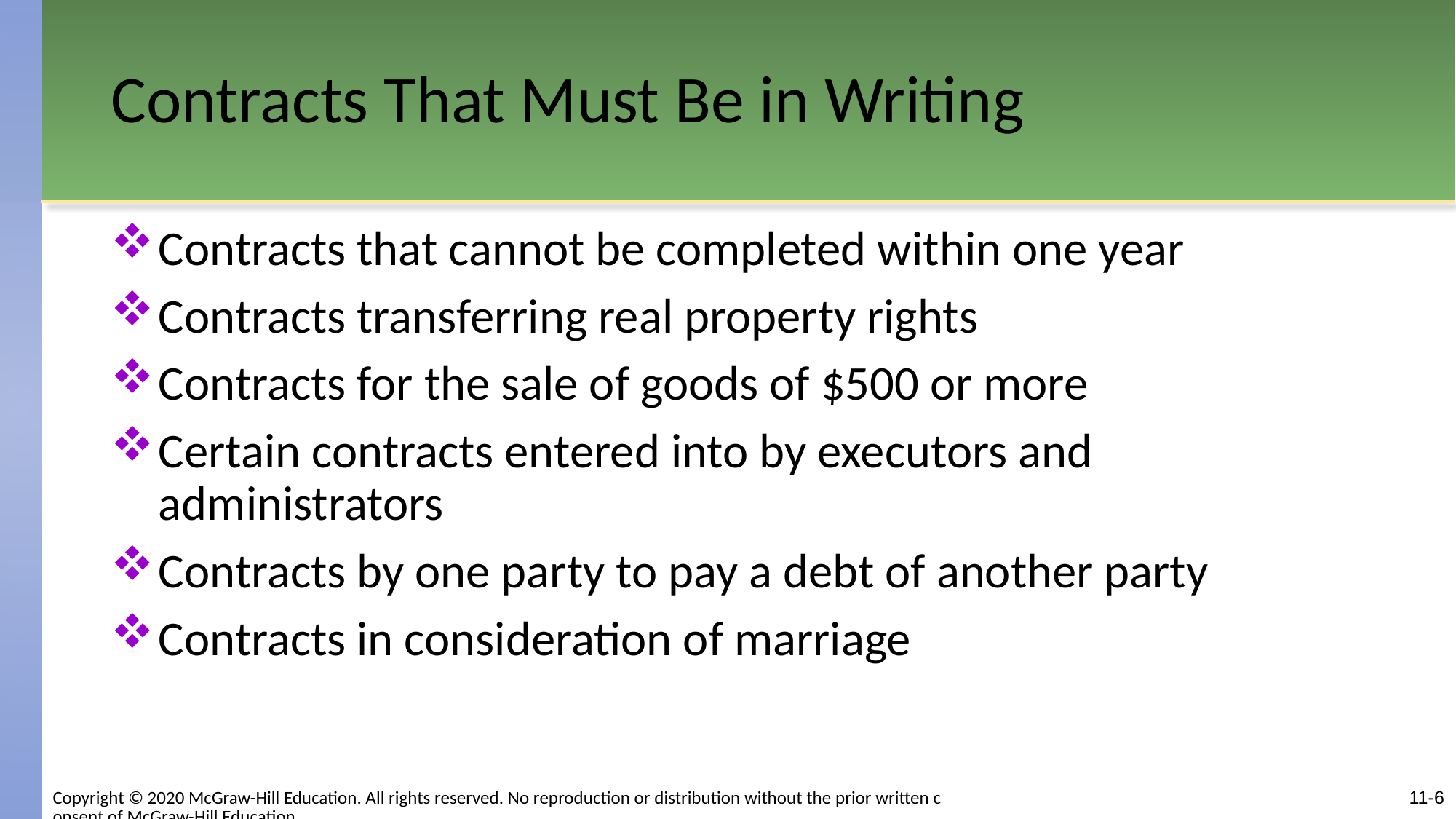

# Contracts That Must Be in Writing
Contracts that cannot be completed within one year
Contracts transferring real property rights
Contracts for the sale of goods of $500 or more
Certain contracts entered into by executors and administrators
Contracts by one party to pay a debt of another party
Contracts in consideration of marriage
11-6
Copyright © 2020 McGraw-Hill Education. All rights reserved. No reproduction or distribution without the prior written consent of McGraw-Hill Education.